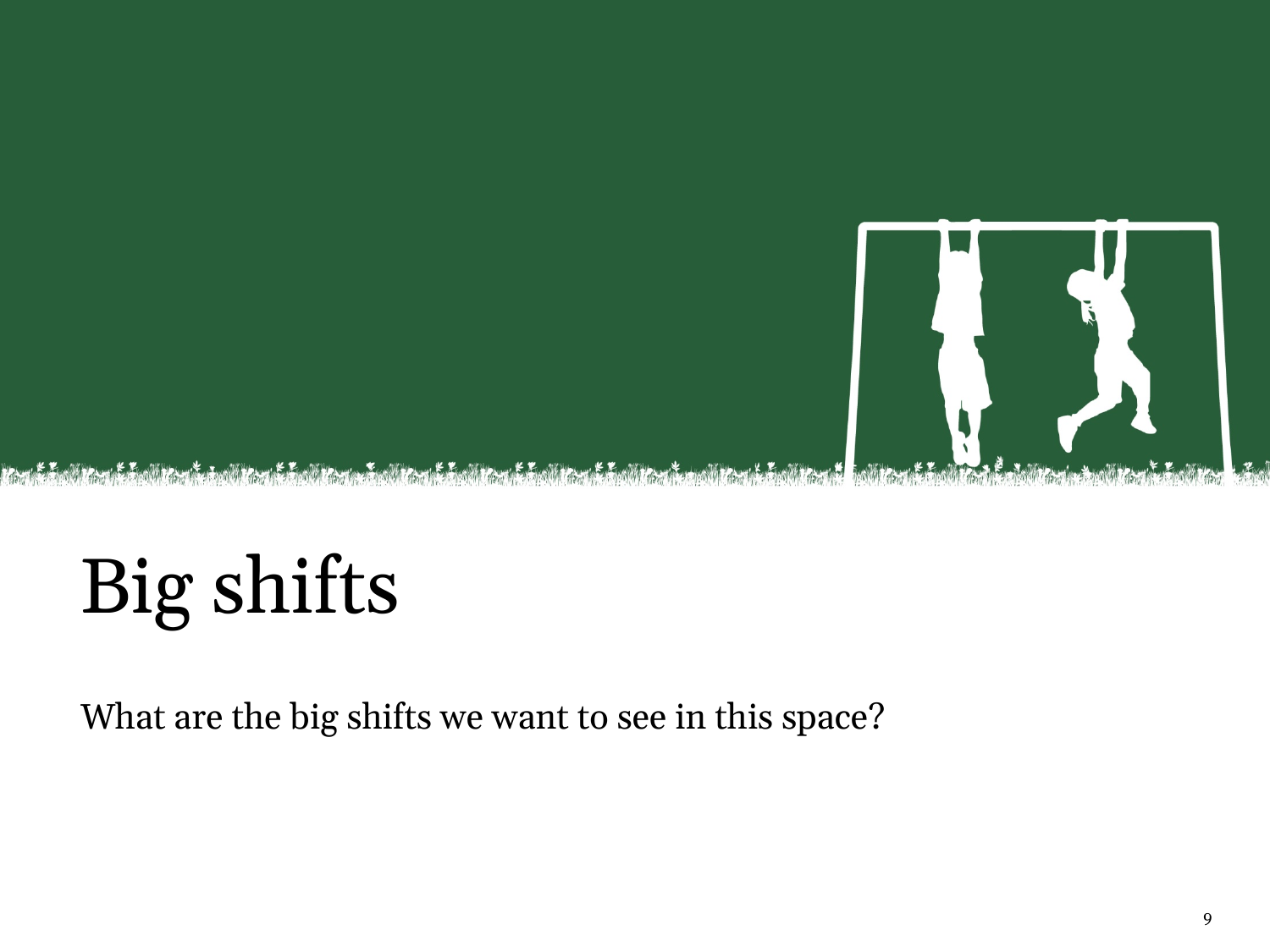

# Big shifts What are the big shifts we want to see in this space?
9